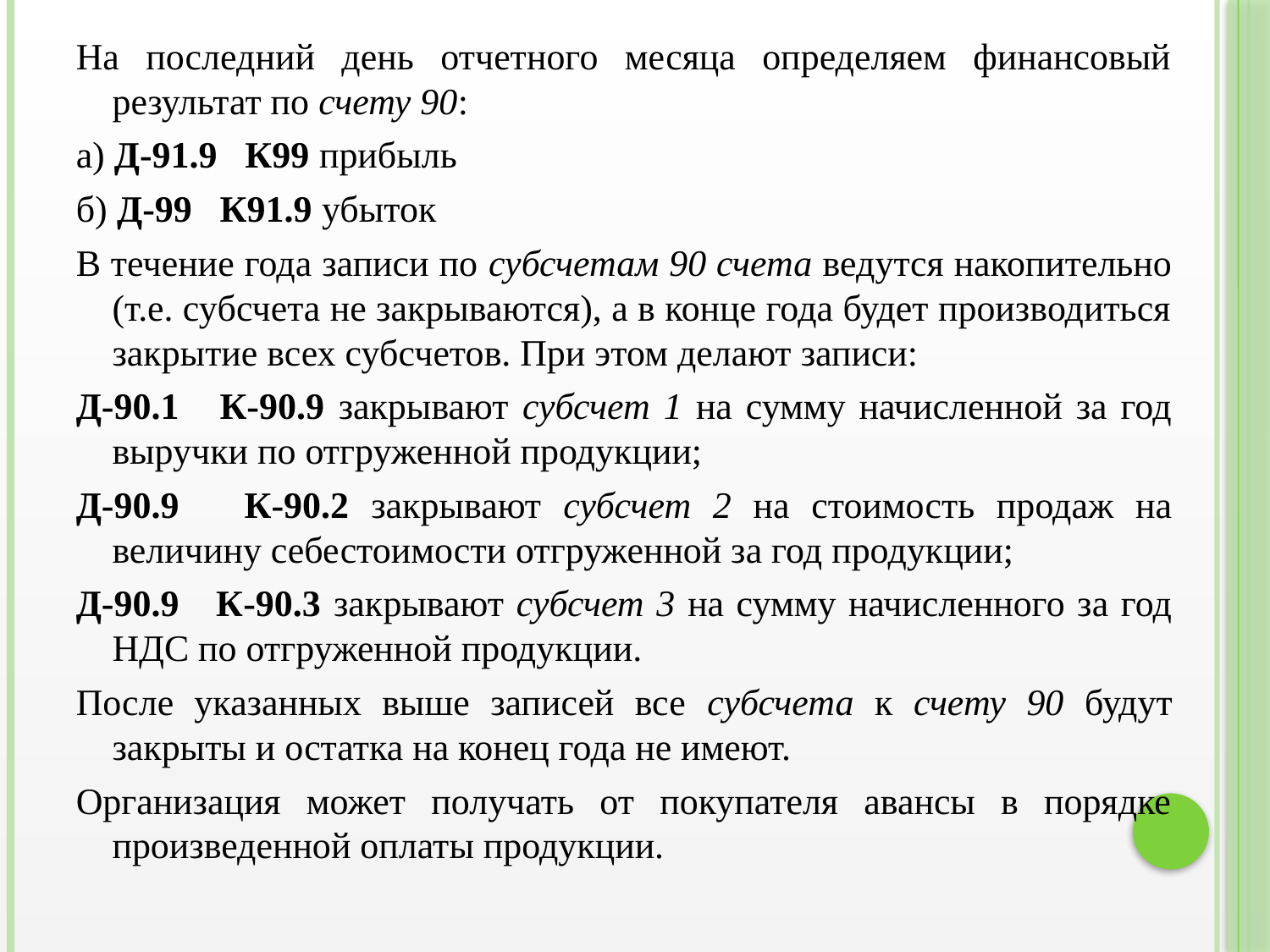

На последний день отчетного месяца определяем финансовый результат по счету 90:
а) Д-91.9   К99 прибыль
б) Д-99   К91.9 убыток
В течение года записи по субсчетам 90 счета ведутся накопительно (т.е. субсчета не закрываются), а в конце года будет производиться закрытие всех субсчетов. При этом делают записи:
Д-90.1   К-90.9 закрывают субсчет 1 на сумму начисленной за год выручки по отгруженной продукции;
Д-90.9   К-90.2 закрывают субсчет 2 на стоимость продаж на величину себестоимости отгруженной за год продукции;
Д-90.9   К-90.3 закрывают субсчет 3 на сумму начисленного за год НДС по отгруженной продукции.
После указанных выше записей все субсчета к счету 90 будут закрыты и остатка на конец года не имеют.
Организация может получать от покупателя авансы в порядке произведенной оплаты продукции.